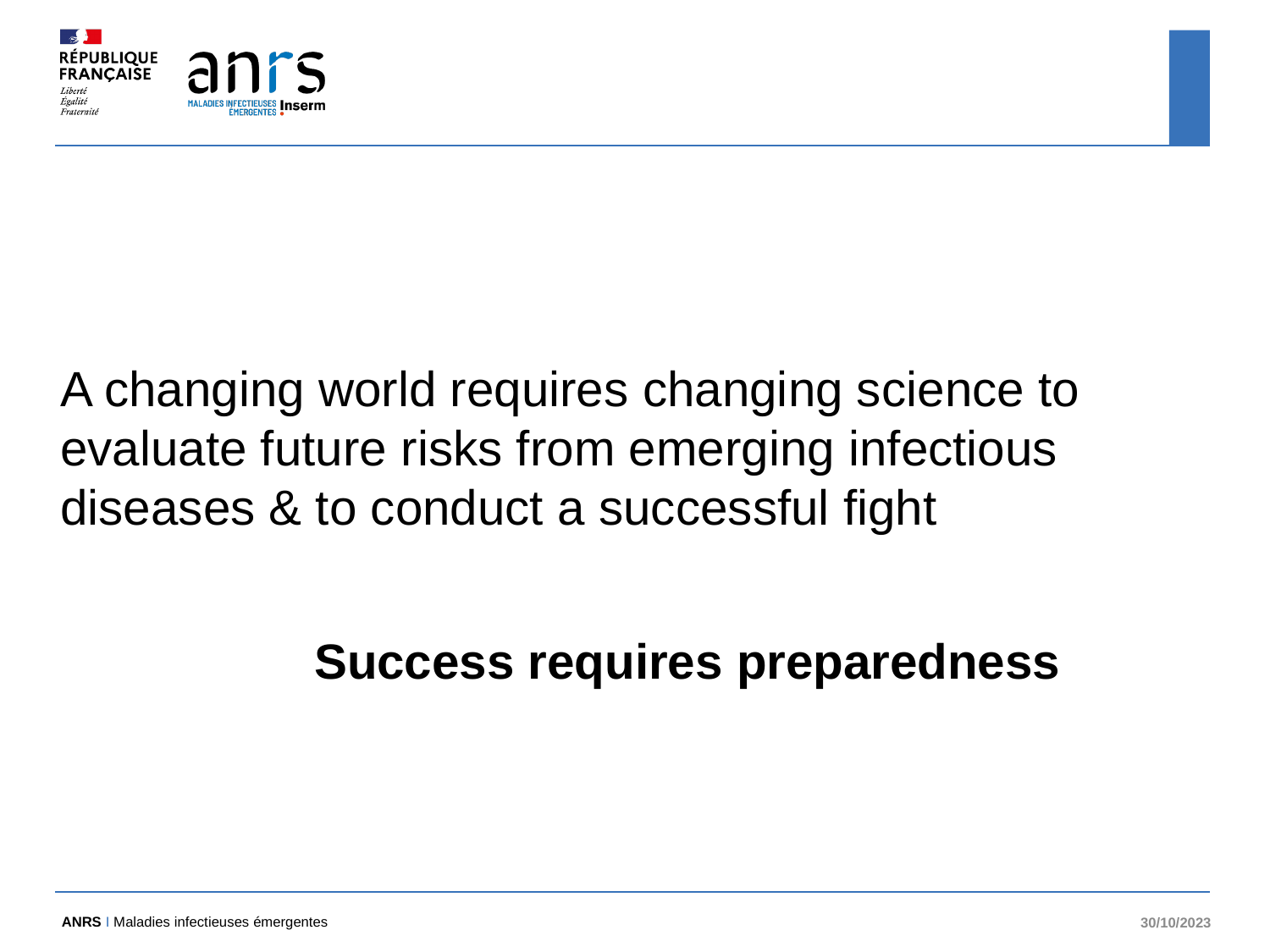

#

A changing world requires changing science to evaluate future risks from emerging infectious diseases & to conduct a successful fight

 		Success requires preparedness

30/10/2023